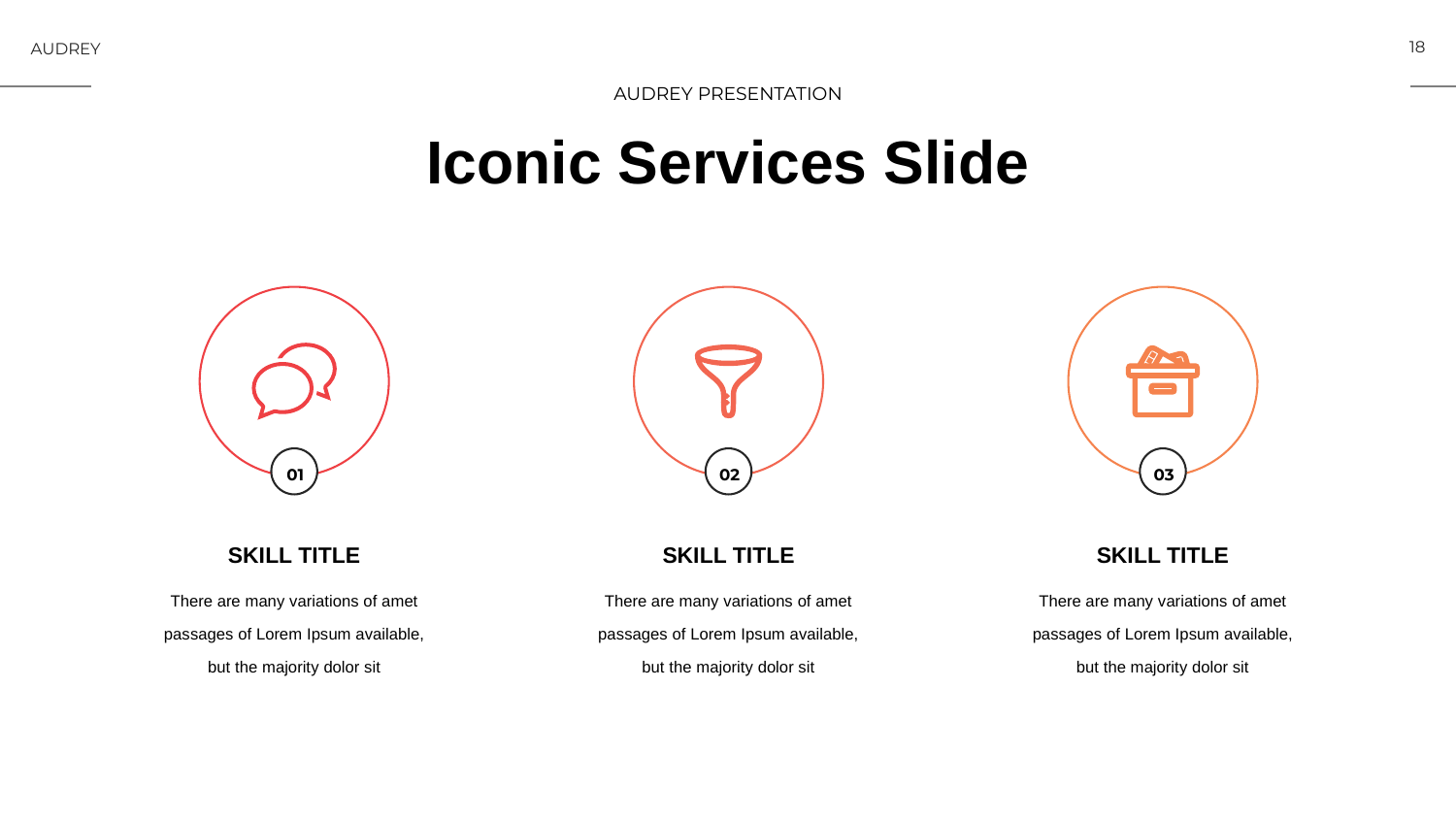

18
AUDREY
AUDREY PRESENTATION
Iconic Services Slide

01

02

03
SKILL TITLE
There are many variations of amet passages of Lorem Ipsum available, but the majority dolor sit
SKILL TITLE
There are many variations of amet passages of Lorem Ipsum available, but the majority dolor sit
SKILL TITLE
There are many variations of amet passages of Lorem Ipsum available, but the majority dolor sit